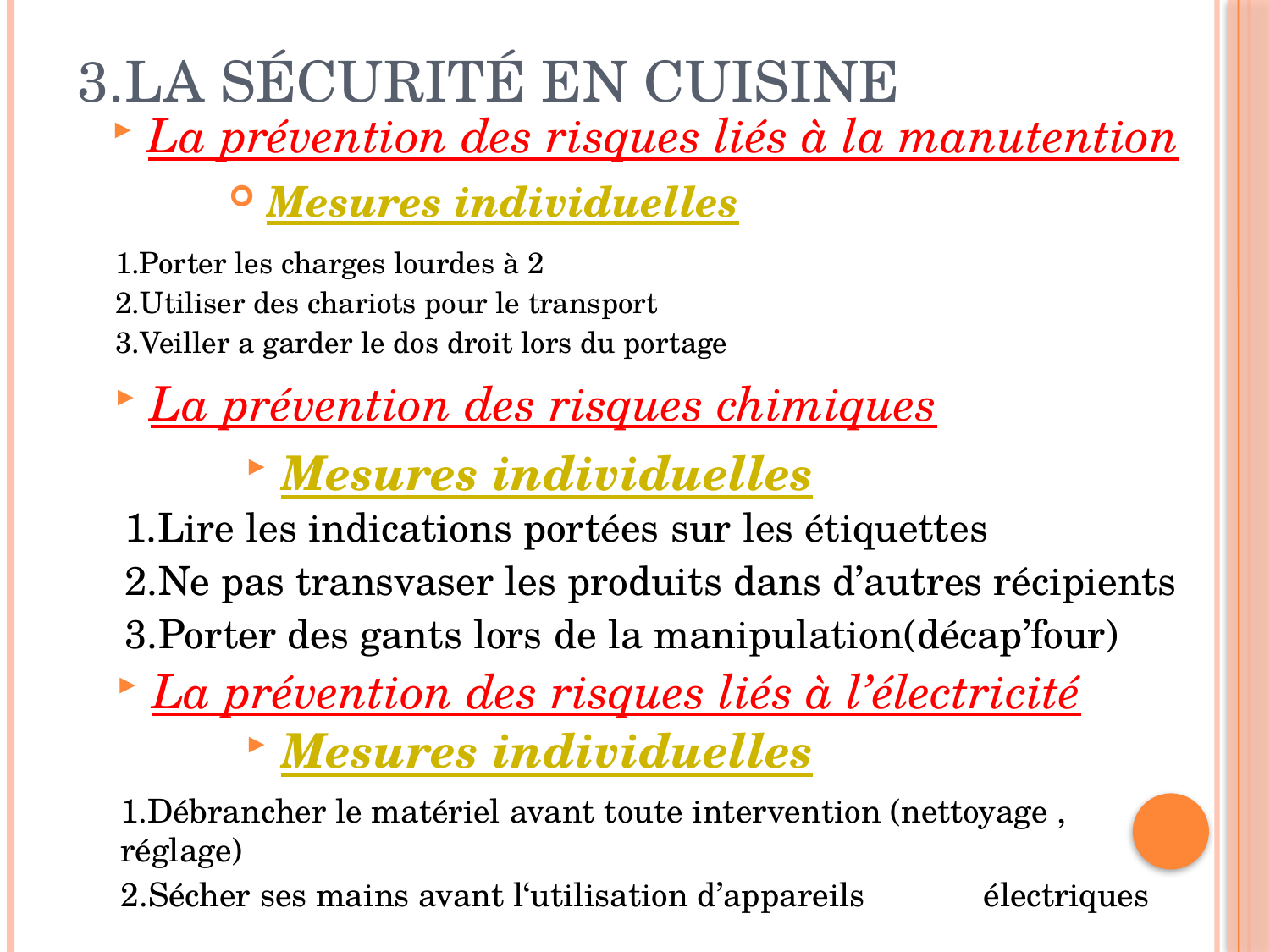

# 3.La sécurité en cuisine
La prévention des risques liés à la manutention
Mesures individuelles
		1.Porter les charges lourdes à 2
		2.Utiliser des chariots pour le transport
		3.Veiller a garder le dos droit lors du portage
La prévention des risques chimiques
Mesures individuelles
		1.Lire les indications portées sur les étiquettes
		2.Ne pas transvaser les produits dans d’autres récipients
		3.Porter des gants lors de la manipulation(décap’four)
La prévention des risques liés à l’électricité
Mesures individuelles
		1.Débrancher le matériel avant toute intervention (nettoyage , réglage)
		2.Sécher ses mains avant l‘utilisation d’appareils             électriques